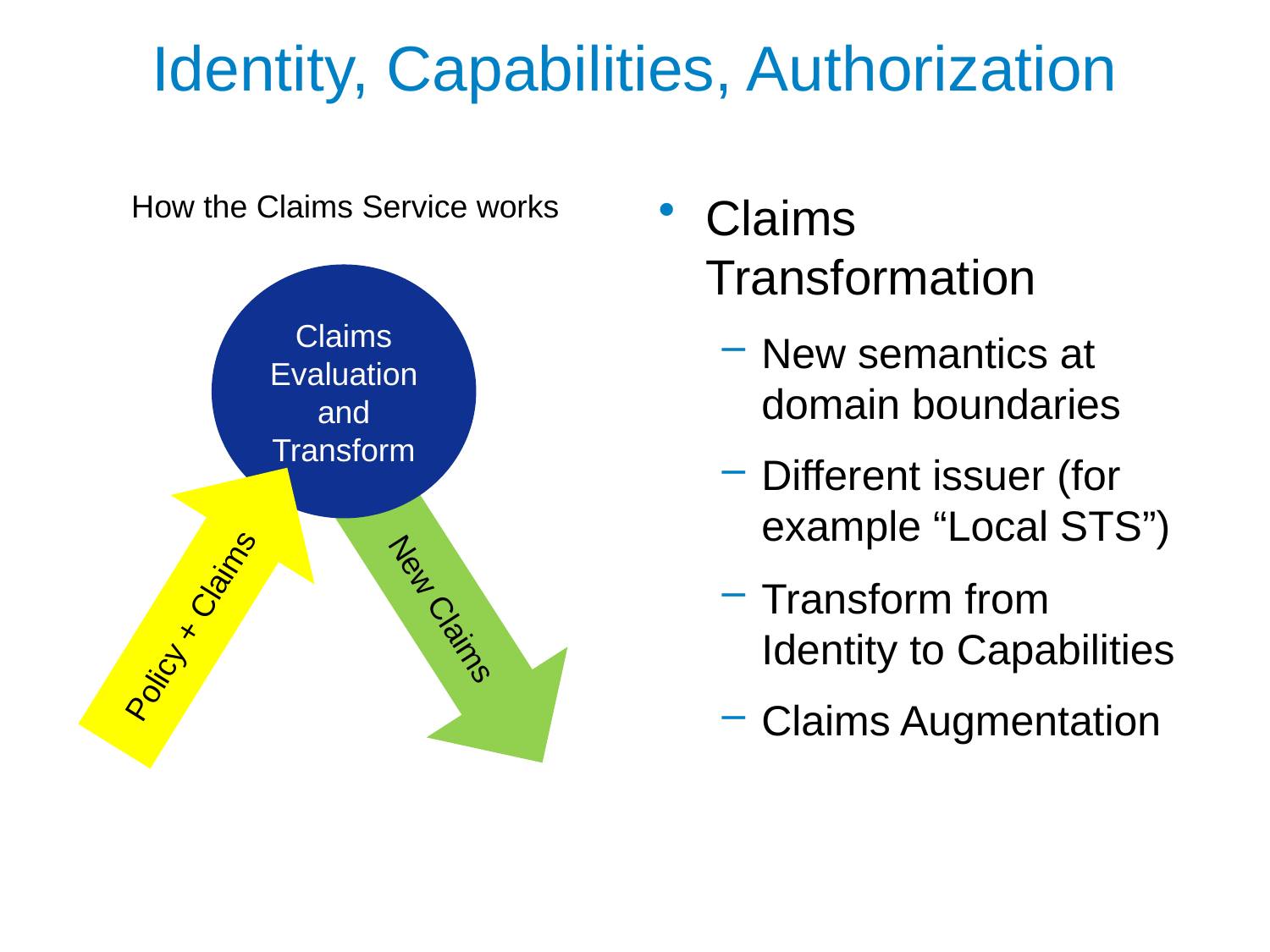

# Identity, Capabilities, Authorization
How the Claims Service works
Claims Transformation
New semantics at domain boundaries
Different issuer (for example “Local STS”)
Transform from Identity to Capabilities
Claims Augmentation
Claims
Evaluation and Transform
New Claims
Policy + Claims